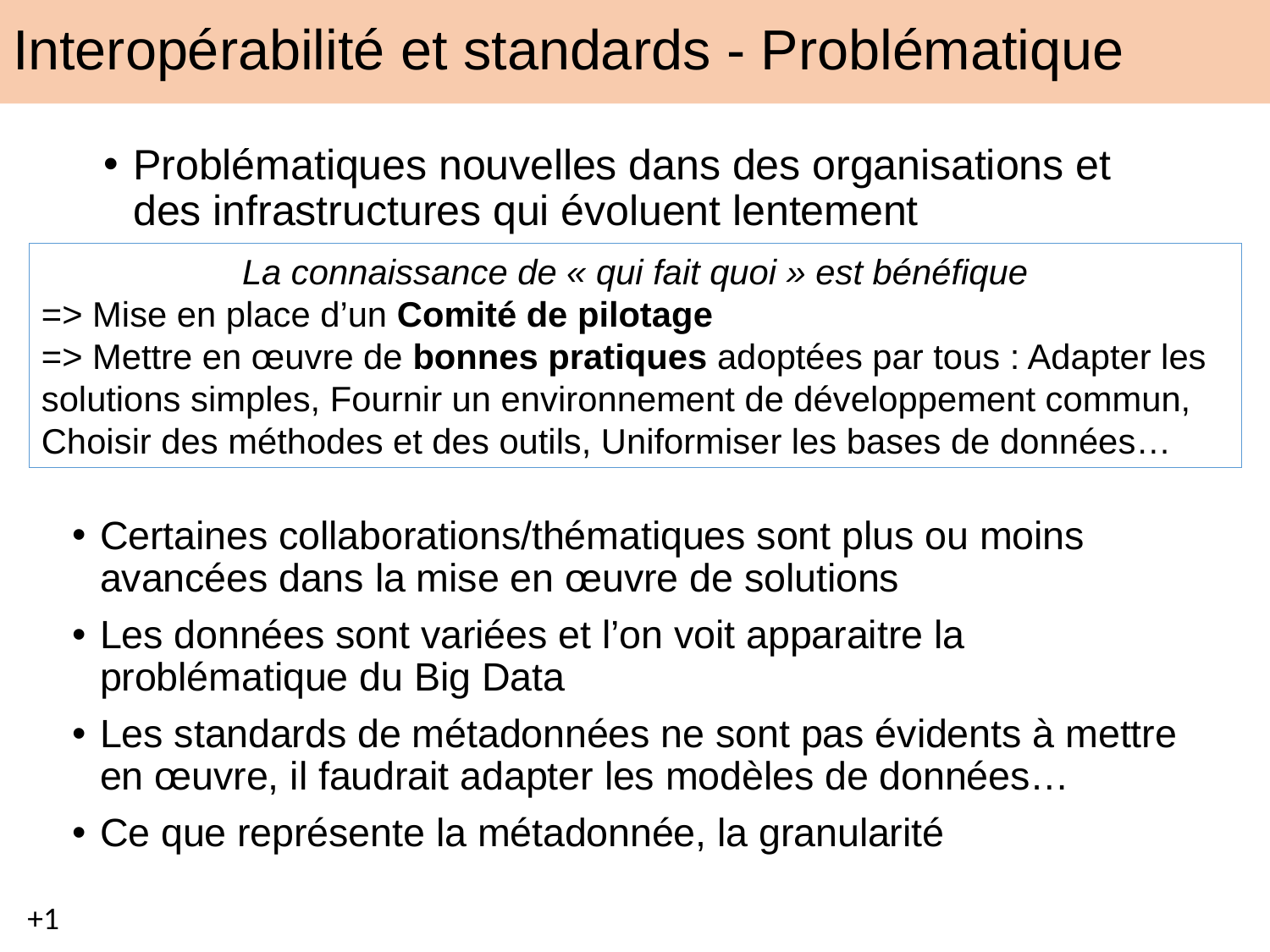

# Interopérabilité et standards - Problématique
Problématiques nouvelles dans des organisations et des infrastructures qui évoluent lentement
La connaissance de « qui fait quoi » est bénéfique
=> Mise en place d’un Comité de pilotage
=> Mettre en œuvre de bonnes pratiques adoptées par tous : Adapter les solutions simples, Fournir un environnement de développement commun, Choisir des méthodes et des outils, Uniformiser les bases de données…
Certaines collaborations/thématiques sont plus ou moins avancées dans la mise en œuvre de solutions
Les données sont variées et l’on voit apparaitre la problématique du Big Data
Les standards de métadonnées ne sont pas évidents à mettre en œuvre, il faudrait adapter les modèles de données…
Ce que représente la métadonnée, la granularité

+1